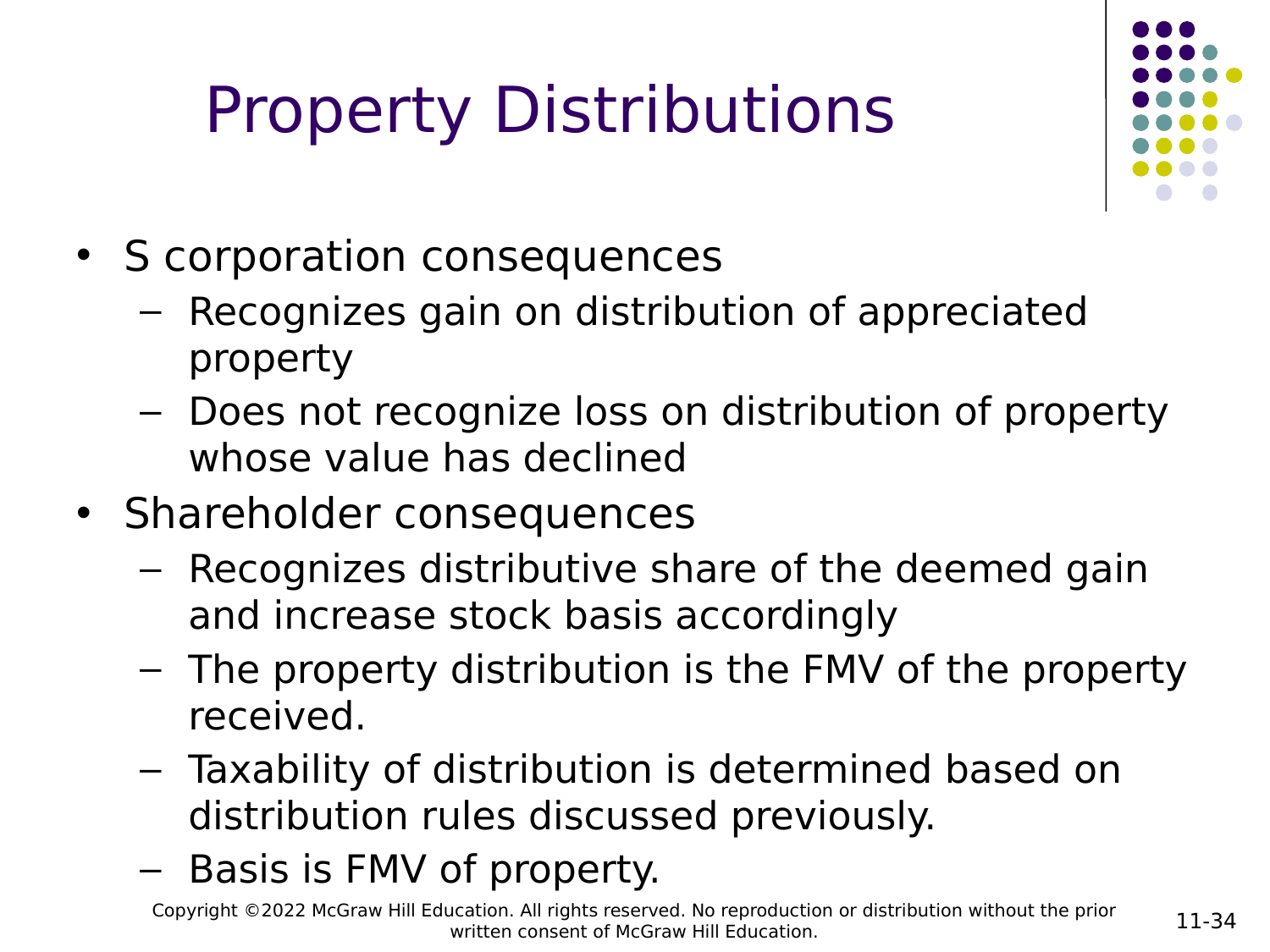

# Property Distributions
S corporation consequences
Recognizes gain on distribution of appreciated property
Does not recognize loss on distribution of property whose value has declined
Shareholder consequences
Recognizes distributive share of the deemed gain and increase stock basis accordingly
The property distribution is the FMV of the property received.
Taxability of distribution is determined based on distribution rules discussed previously.
Basis is FMV of property.